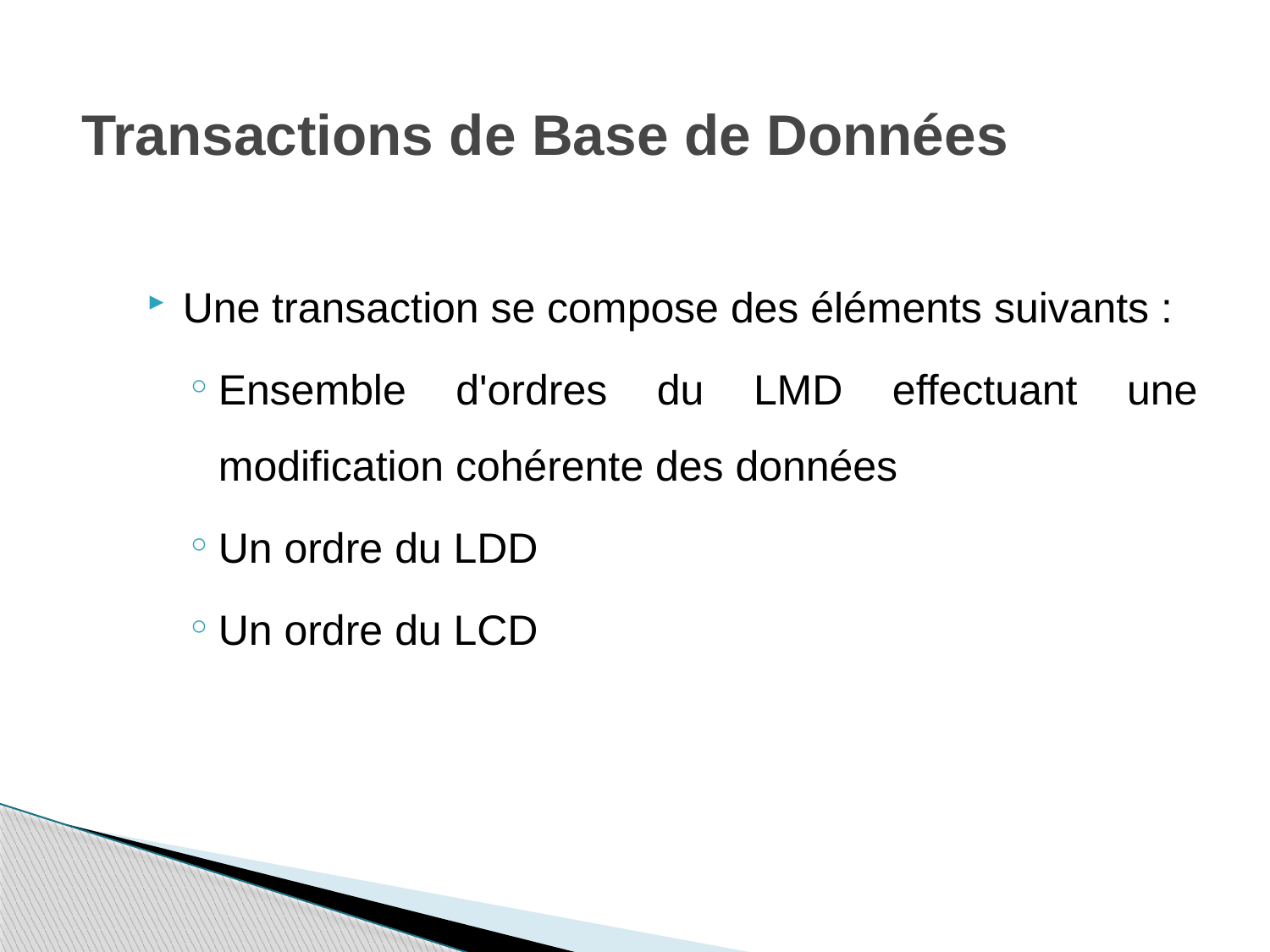

# Transactions de Base de Données
Une transaction se compose des éléments suivants :
Ensemble d'ordres du LMD effectuant une modification cohérente des données
Un ordre du LDD
Un ordre du LCD